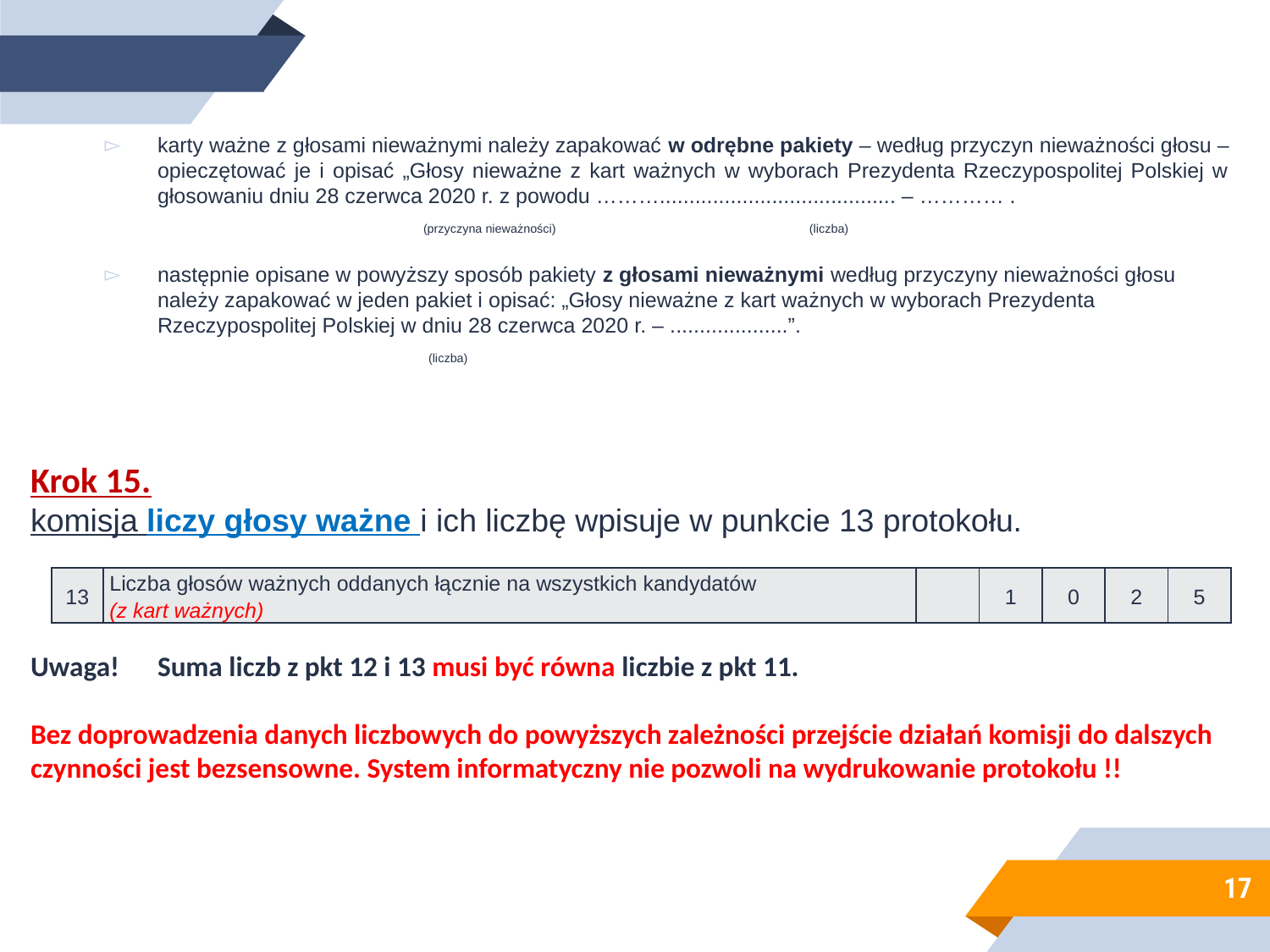

karty ważne z głosami nieważnymi należy zapakować w odrębne pakiety – według przyczyn nieważności głosu – opieczętować je i opisać „Głosy nieważne z kart ważnych w wyborach Prezydenta Rzeczypospolitej Polskiej w głosowaniu dniu 28 czerwca 2020 r. z powodu ………........................................ – ………… .
                                       		  (przyczyna nieważności) 		     (liczba)
następnie opisane w powyższy sposób pakiety z głosami nieważnymi według przyczyny nieważności głosu należy zapakować w jeden pakiet i opisać: „Głosy nieważne z kart ważnych w wyborach Prezydenta Rzeczypospolitej Polskiej w dniu 28 czerwca 2020 r. – ....................”.
                            			     (liczba)

Krok 15.
komisja liczy głosy ważne i ich liczbę wpisuje w punkcie 13 protokołu.

Uwaga!	Suma liczb z pkt 12 i 13 musi być równa liczbie z pkt 11.

Bez doprowadzenia danych liczbowych do powyższych zależności przejście działań komisji do dalszych czynności jest bezsensowne. System informatyczny nie pozwoli na wydrukowanie protokołu !!

| 13 | Liczba głosów ważnych oddanych łącznie na wszystkich kandydatów (z kart ważnych) |  | 1 | 0 | 2 | 5 |
| --- | --- | --- | --- | --- | --- | --- |
17